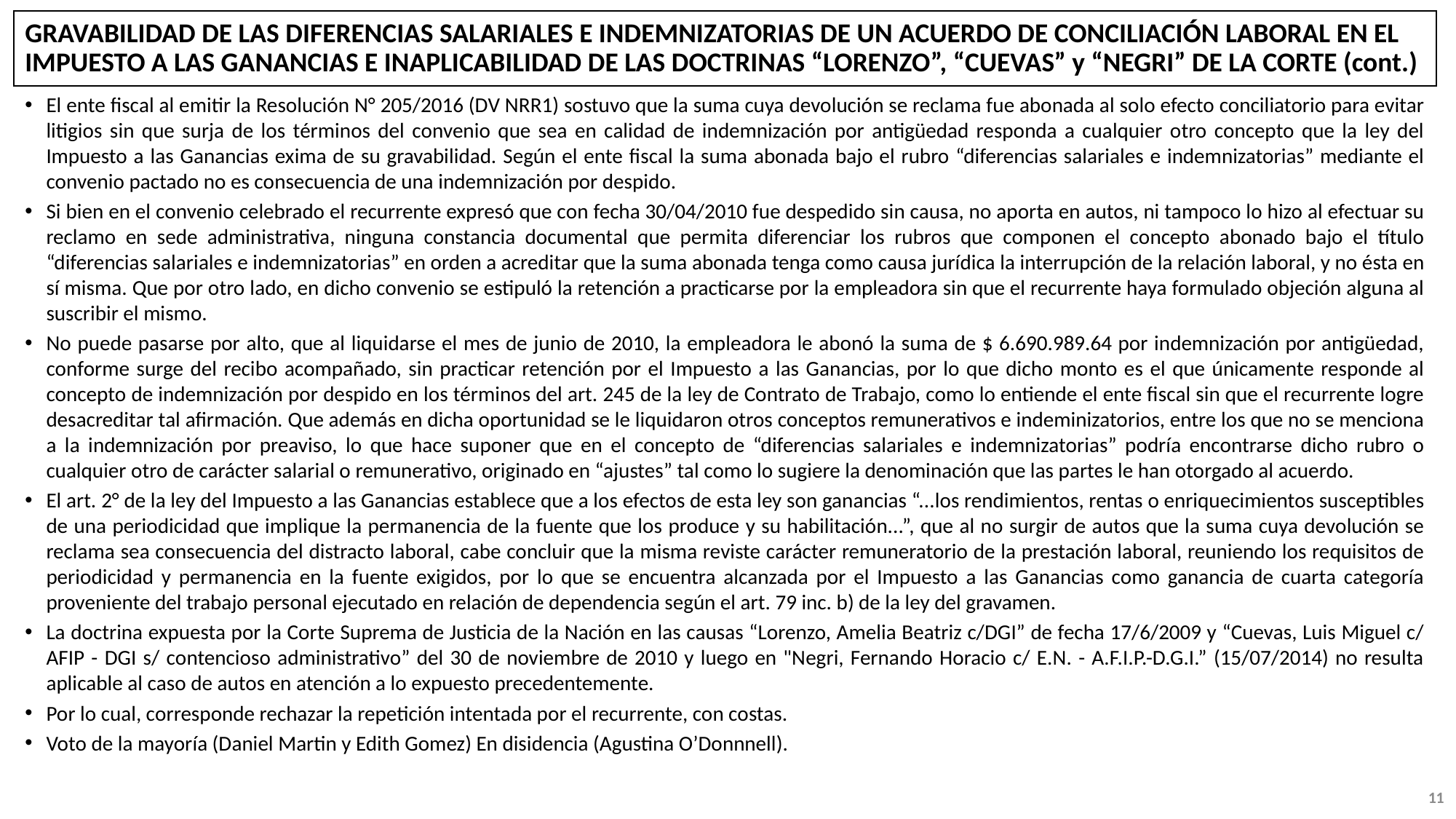

# GRAVABILIDAD DE LAS DIFERENCIAS SALARIALES E INDEMNIZATORIAS DE UN ACUERDO DE CONCILIACIÓN LABORAL EN EL IMPUESTO A LAS GANANCIAS E INAPLICABILIDAD DE LAS DOCTRINAS “LORENZO”, “CUEVAS” y “NEGRI” DE LA CORTE (cont.)
El ente fiscal al emitir la Resolución N° 205/2016 (DV NRR1) sostuvo que la suma cuya devolución se reclama fue abonada al solo efecto conciliatorio para evitar litigios sin que surja de los términos del convenio que sea en calidad de indemnización por antigüedad responda a cualquier otro concepto que la ley del Impuesto a las Ganancias exima de su gravabilidad. Según el ente fiscal la suma abonada bajo el rubro “diferencias salariales e indemnizatorias” mediante el convenio pactado no es consecuencia de una indemnización por despido.
Si bien en el convenio celebrado el recurrente expresó que con fecha 30/04/2010 fue despedido sin causa, no aporta en autos, ni tampoco lo hizo al efectuar su reclamo en sede administrativa, ninguna constancia documental que permita diferenciar los rubros que componen el concepto abonado bajo el título “diferencias salariales e indemnizatorias” en orden a acreditar que la suma abonada tenga como causa jurídica la interrupción de la relación laboral, y no ésta en sí misma. Que por otro lado, en dicho convenio se estipuló la retención a practicarse por la empleadora sin que el recurrente haya formulado objeción alguna al suscribir el mismo.
No puede pasarse por alto, que al liquidarse el mes de junio de 2010, la empleadora le abonó la suma de $ 6.690.989.64 por indemnización por antigüedad, conforme surge del recibo acompañado, sin practicar retención por el Impuesto a las Ganancias, por lo que dicho monto es el que únicamente responde al concepto de indemnización por despido en los términos del art. 245 de la ley de Contrato de Trabajo, como lo entiende el ente fiscal sin que el recurrente logre desacreditar tal afirmación. Que además en dicha oportunidad se le liquidaron otros conceptos remunerativos e indeminizatorios, entre los que no se menciona a la indemnización por preaviso, lo que hace suponer que en el concepto de “diferencias salariales e indemnizatorias” podría encontrarse dicho rubro o cualquier otro de carácter salarial o remunerativo, originado en “ajustes” tal como lo sugiere la denominación que las partes le han otorgado al acuerdo.
El art. 2° de la ley del Impuesto a las Ganancias establece que a los efectos de esta ley son ganancias “...los rendimientos, rentas o enriquecimientos susceptibles de una periodicidad que implique la permanencia de la fuente que los produce y su habilitación...”, que al no surgir de autos que la suma cuya devolución se reclama sea consecuencia del distracto laboral, cabe concluir que la misma reviste carácter remuneratorio de la prestación laboral, reuniendo los requisitos de periodicidad y permanencia en la fuente exigidos, por lo que se encuentra alcanzada por el Impuesto a las Ganancias como ganancia de cuarta categoría proveniente del trabajo personal ejecutado en relación de dependencia según el art. 79 inc. b) de la ley del gravamen.
La doctrina expuesta por la Corte Suprema de Justicia de la Nación en las causas “Lorenzo, Amelia Beatriz c/DGI” de fecha 17/6/2009 y “Cuevas, Luis Miguel c/ AFIP - DGI s/ contencioso administrativo” del 30 de noviembre de 2010 y luego en "Negri, Fernando Horacio c/ E.N. - A.F.I.P.-D.G.I.” (15/07/2014) no resulta aplicable al caso de autos en atención a lo expuesto precedentemente.
Por lo cual, corresponde rechazar la repetición intentada por el recurrente, con costas.
Voto de la mayoría (Daniel Martin y Edith Gomez) En disidencia (Agustina O’Donnnell).
11